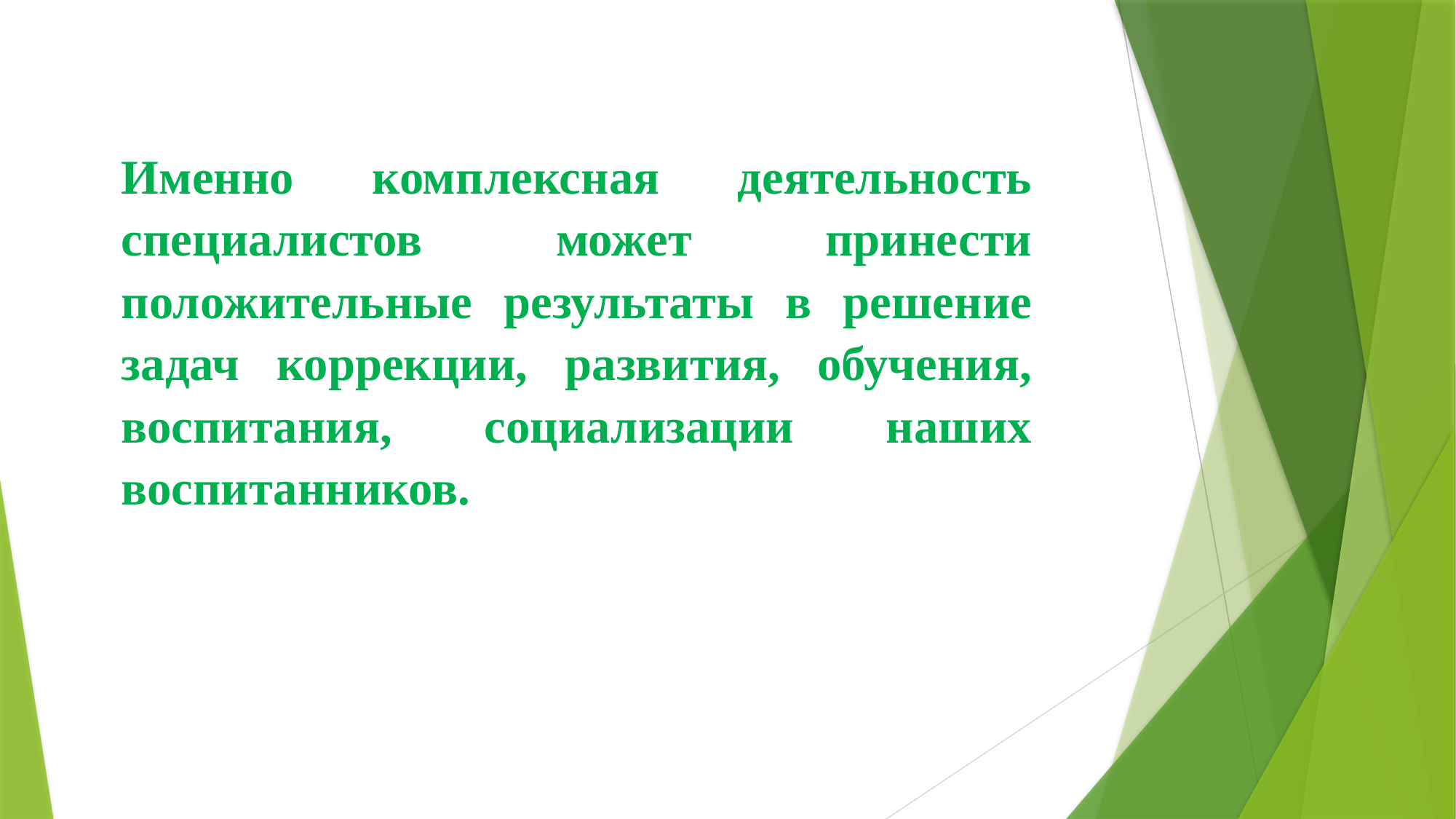

Именно комплексная деятельность специалистов может принести положительные результаты в решение задач коррекции, развития, обучения, воспитания, социализации наших воспитанников.